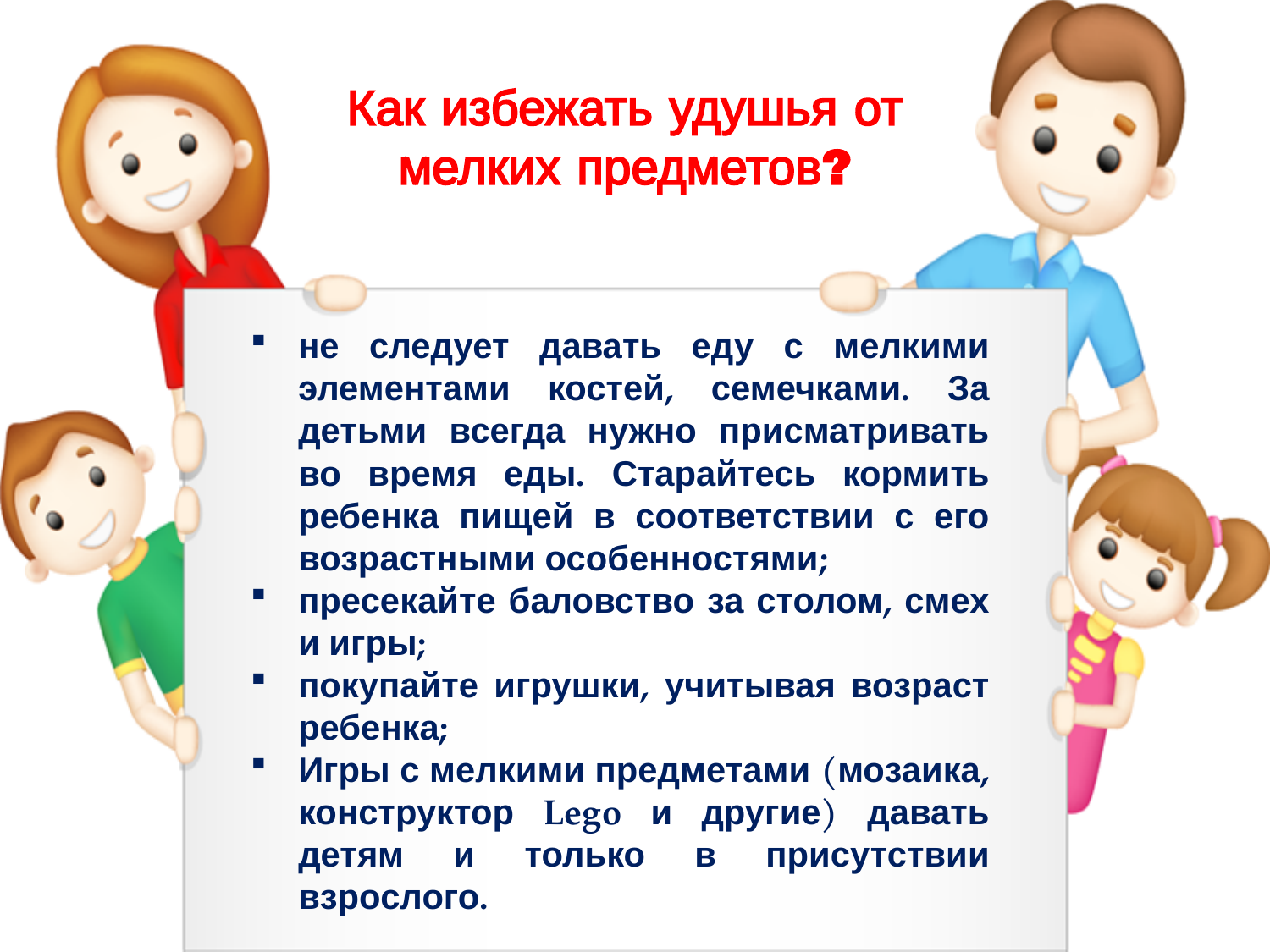

Как избежать удушья от мелких предметов?
не следует давать еду с мелкими элементами костей, семечками. За детьми всегда нужно присматривать во время еды. Старайтесь кормить ребенка пищей в соответствии с его возрастными особенностями;
пресекайте баловство за столом, смех и игры;
покупайте игрушки, учитывая возраст ребенка;
Игры с мелкими предметами (мозаика, конструктор Lego и другие) давать детям и только в присутствии взрослого.